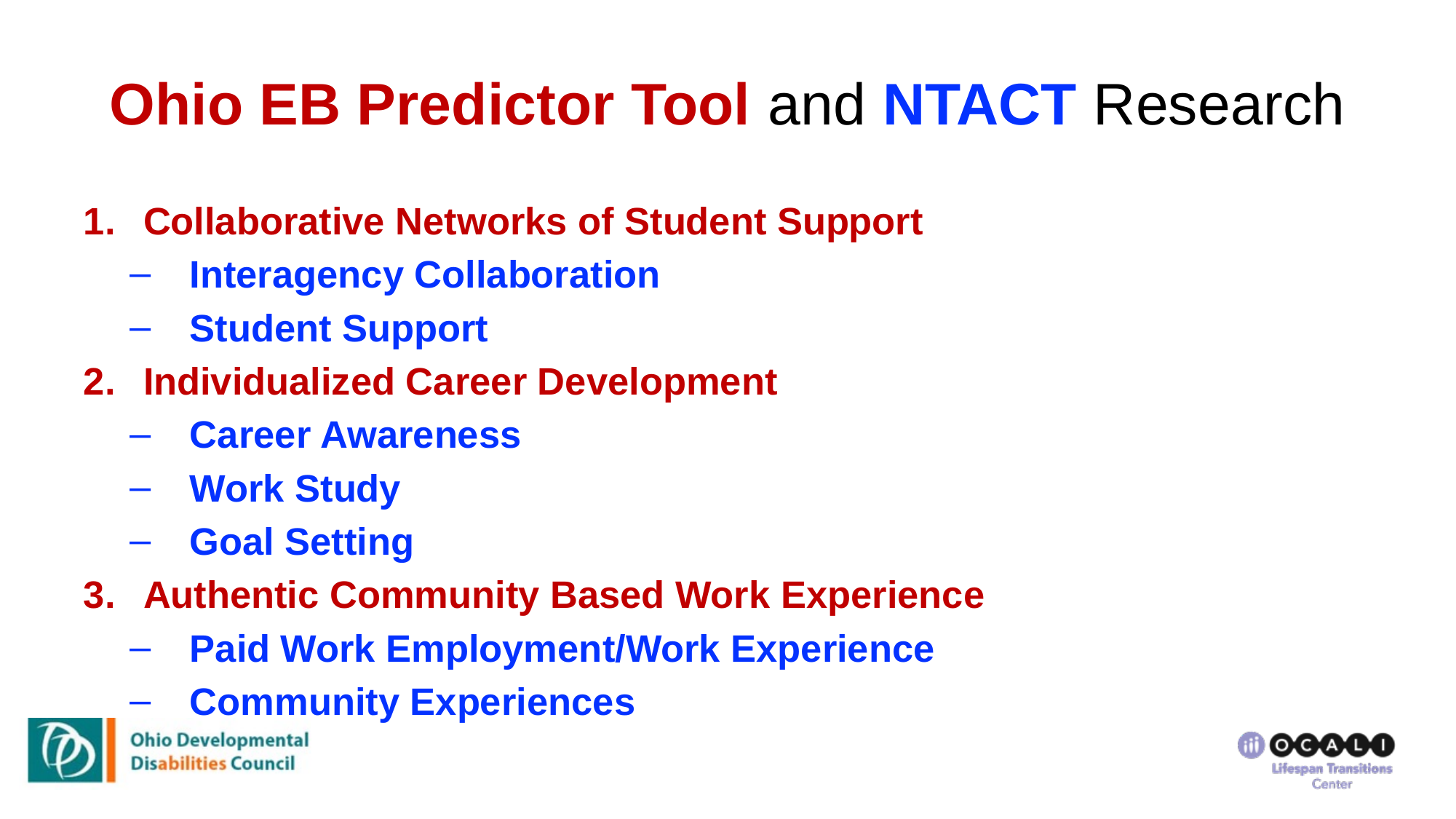

# Ohio EB Predictor Tool and NTACT Research
Collaborative Networks of Student Support
Interagency Collaboration
Student Support
Individualized Career Development
Career Awareness
Work Study
Goal Setting
Authentic Community Based Work Experience
Paid Work Employment/Work Experience
Community Experiences